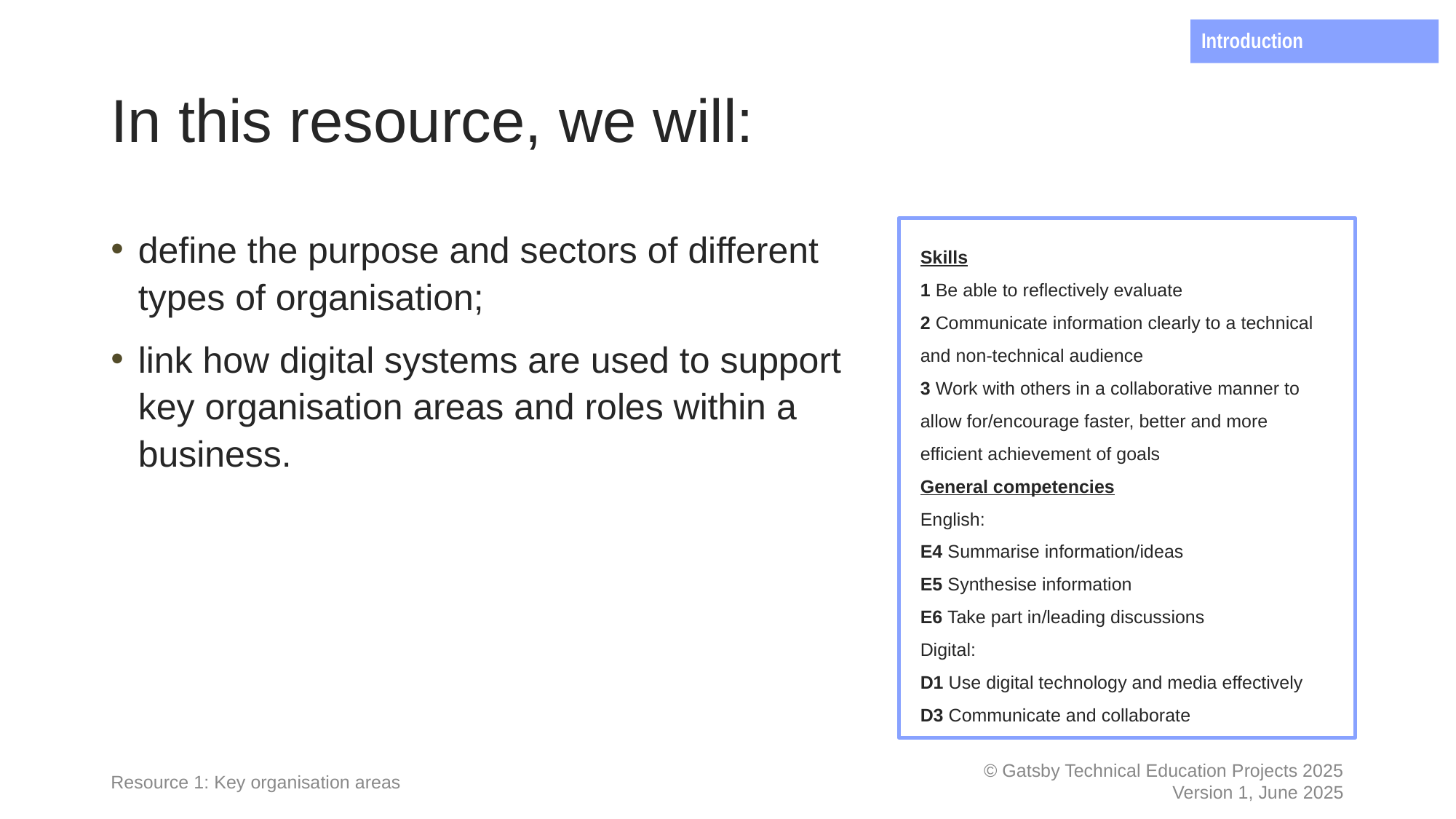

Introduction
# In this resource, we will:
define the purpose and sectors of different types of organisation;
link how digital systems are used to support key organisation areas and roles within a business.
Skills
1 Be able to reflectively evaluate
2 Communicate information clearly to a technical and non-technical audience
3 Work with others in a collaborative manner to allow for/encourage faster, better and more efficient achievement of goals
General competencies
English:
E4 Summarise information/ideas
E5 Synthesise information
E6 Take part in/leading discussions
Digital:
D1 Use digital technology and media effectively
D3 Communicate and collaborate
Resource 1: Key organisation areas